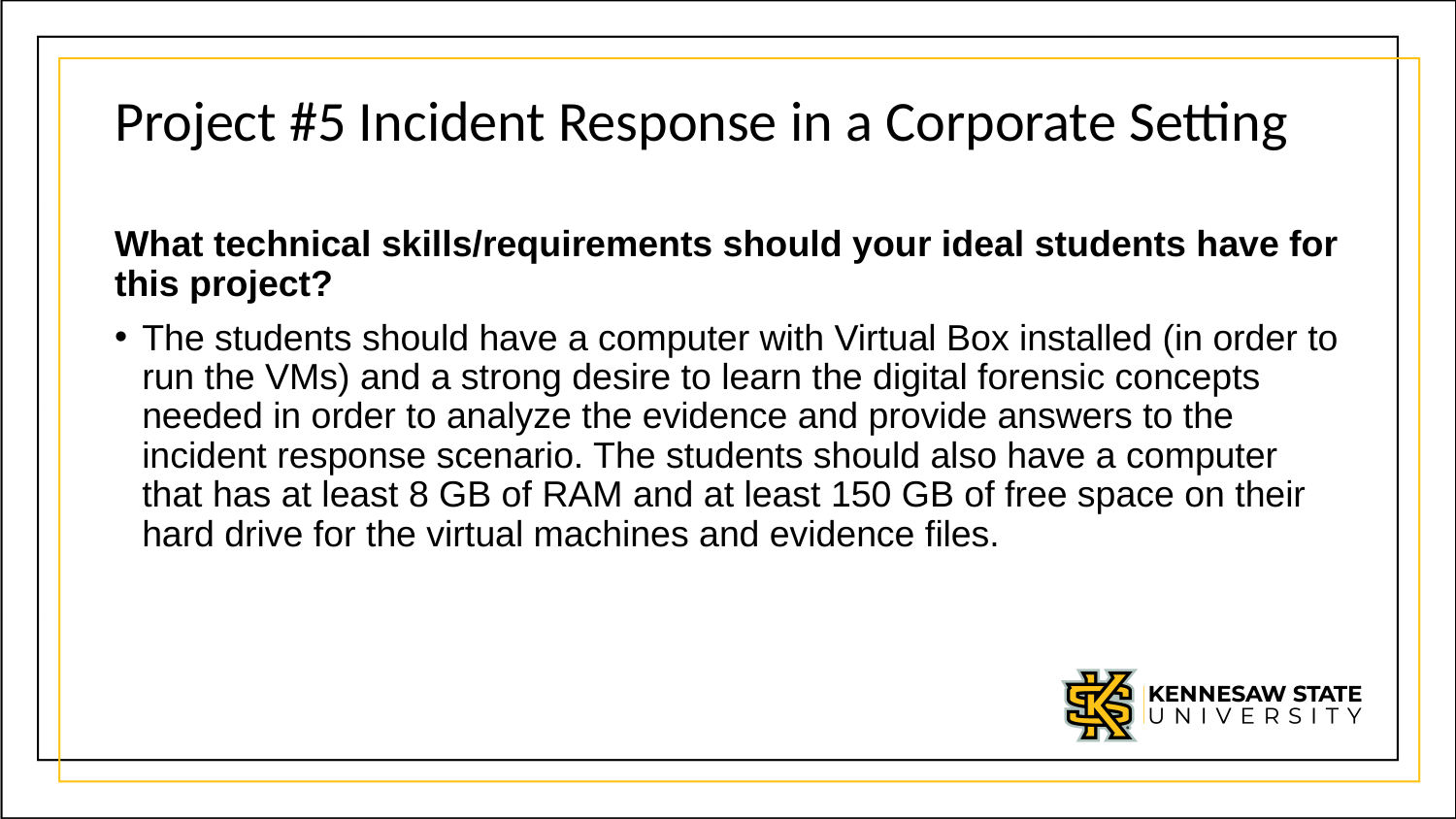

# Project #5 Incident Response in a Corporate Setting
What technical skills/requirements should your ideal students have for this project?
The students should have a computer with Virtual Box installed (in order to run the VMs) and a strong desire to learn the digital forensic concepts needed in order to analyze the evidence and provide answers to the incident response scenario. The students should also have a computer that has at least 8 GB of RAM and at least 150 GB of free space on their hard drive for the virtual machines and evidence files.